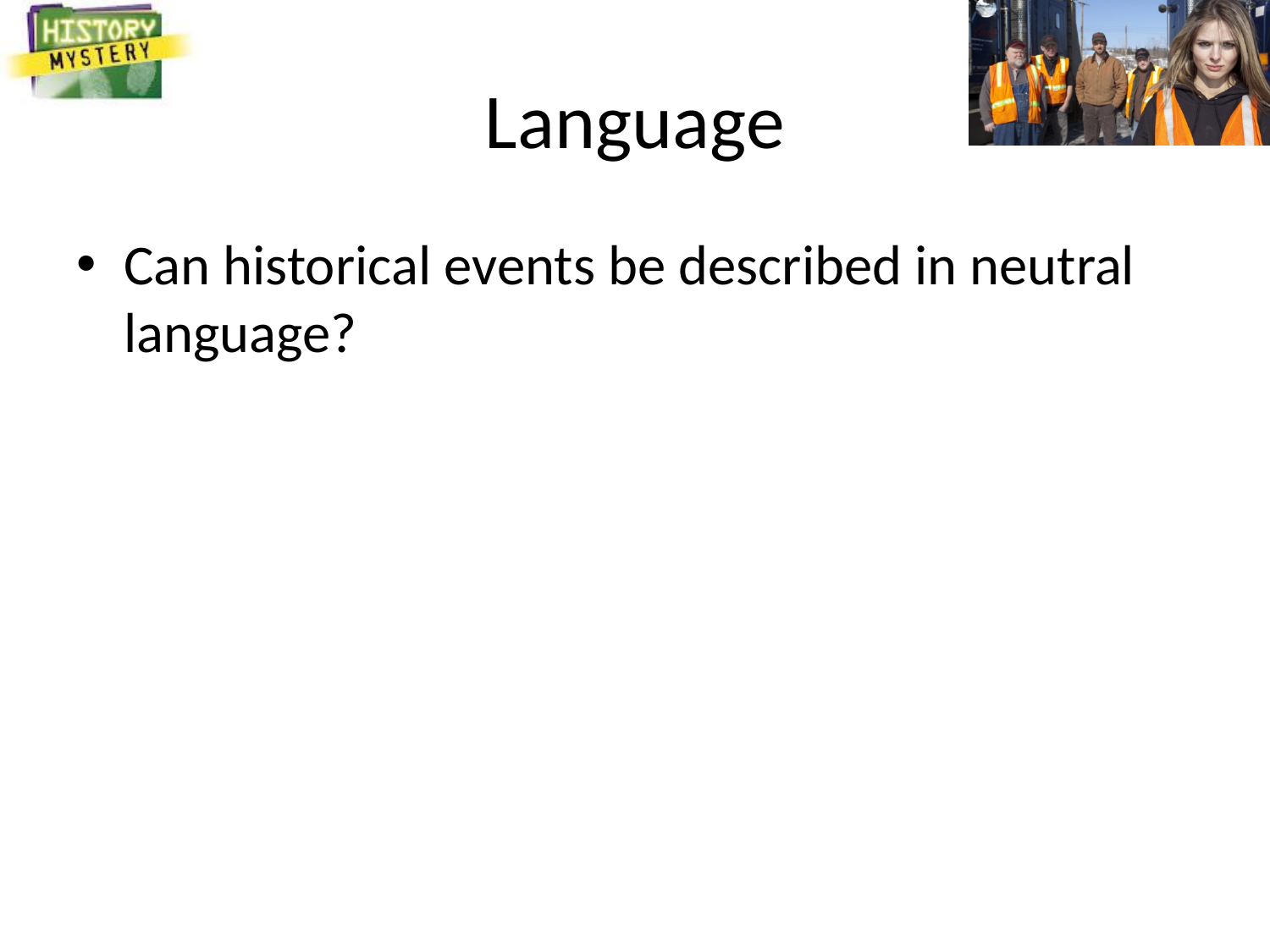

# Language
Can historical events be described in neutral language?